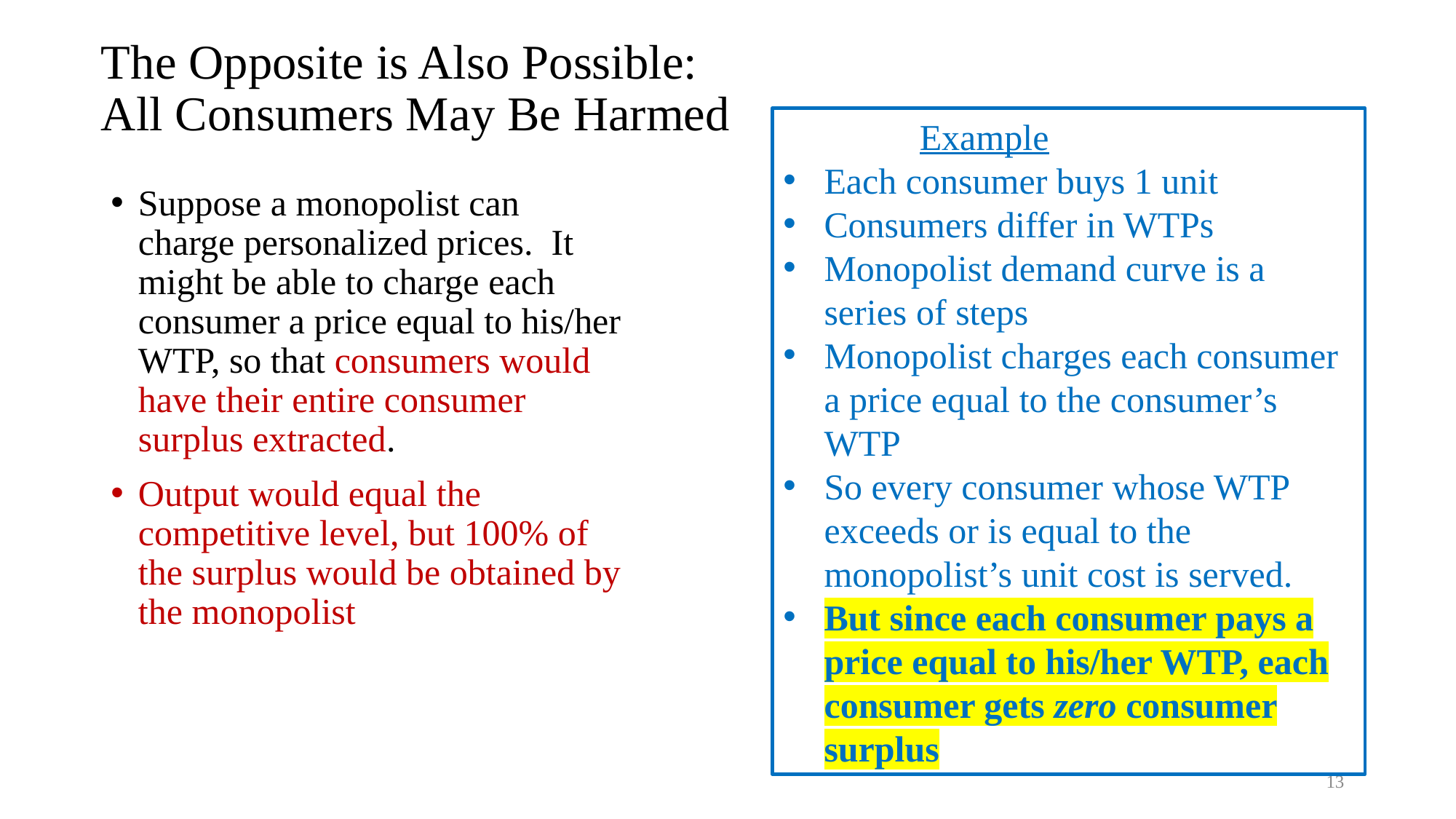

# The Opposite is Also Possible: All Consumers May Be Harmed
	   Example
Each consumer buys 1 unit
Consumers differ in WTPs
Monopolist demand curve is a series of steps
Monopolist charges each consumer a price equal to the consumer’s WTP
So every consumer whose WTP exceeds or is equal to the monopolist’s unit cost is served.
But since each consumer pays a price equal to his/her WTP, each consumer gets zero consumer surplus
Suppose a monopolist can charge personalized prices.  It might be able to charge each consumer a price equal to his/her WTP, so that consumers would have their entire consumer surplus extracted.
Output would equal the competitive level, but 100% of the surplus would be obtained by the monopolist
13